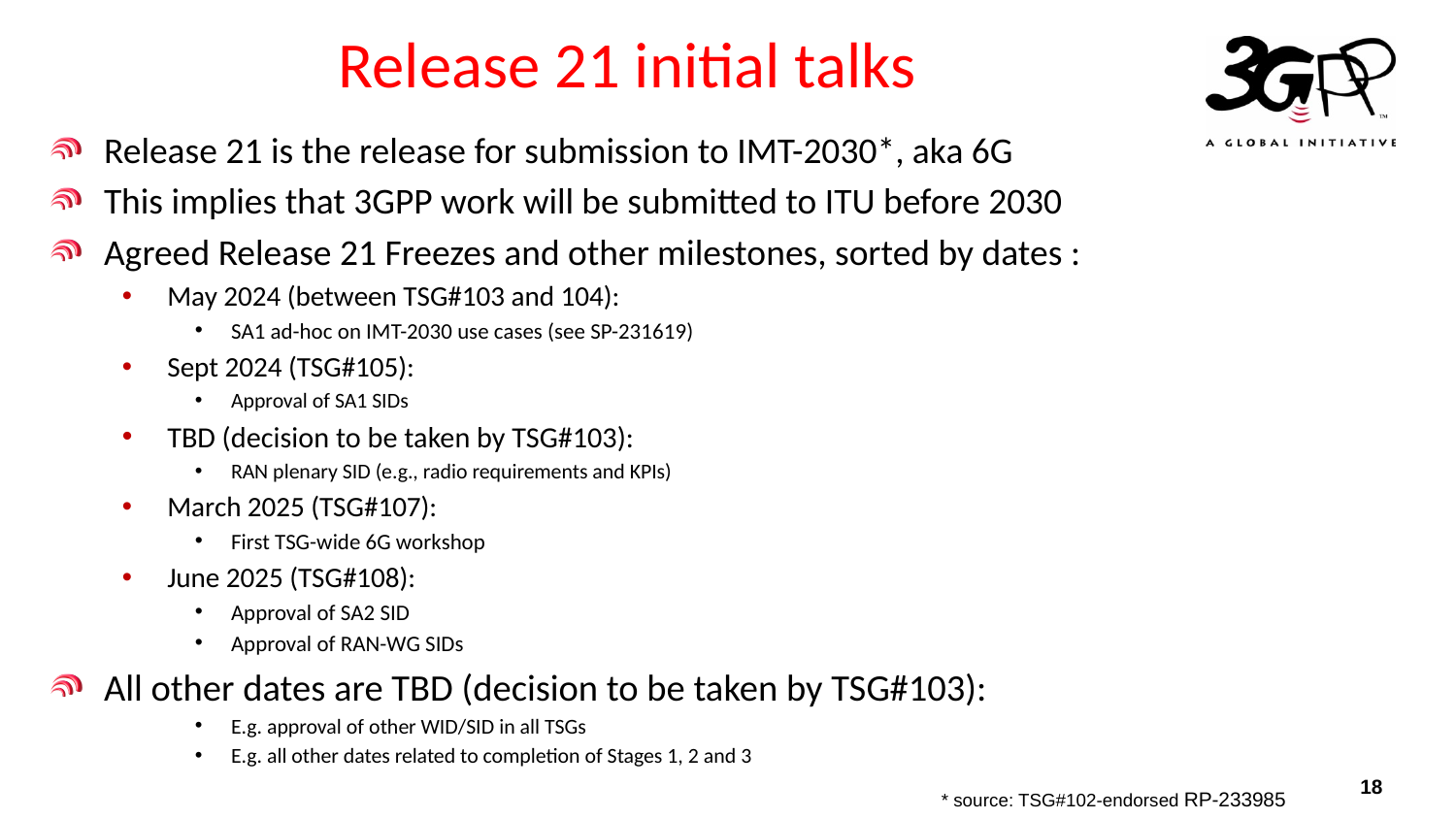

# Release 21 initial talks
Release 21 is the release for submission to IMT-2030*, aka 6G
This implies that 3GPP work will be submitted to ITU before 2030
Agreed Release 21 Freezes and other milestones, sorted by dates :
May 2024 (between TSG#103 and 104):
SA1 ad-hoc on IMT-2030 use cases (see SP-231619)
Sept 2024 (TSG#105):
Approval of SA1 SIDs
TBD (decision to be taken by TSG#103):
RAN plenary SID (e.g., radio requirements and KPIs)
March 2025 (TSG#107):
First TSG-wide 6G workshop
June 2025 (TSG#108):
Approval of SA2 SID
Approval of RAN-WG SIDs
All other dates are TBD (decision to be taken by TSG#103):
E.g. approval of other WID/SID in all TSGs
E.g. all other dates related to completion of Stages 1, 2 and 3

* source: TSG#102-endorsed RP-233985